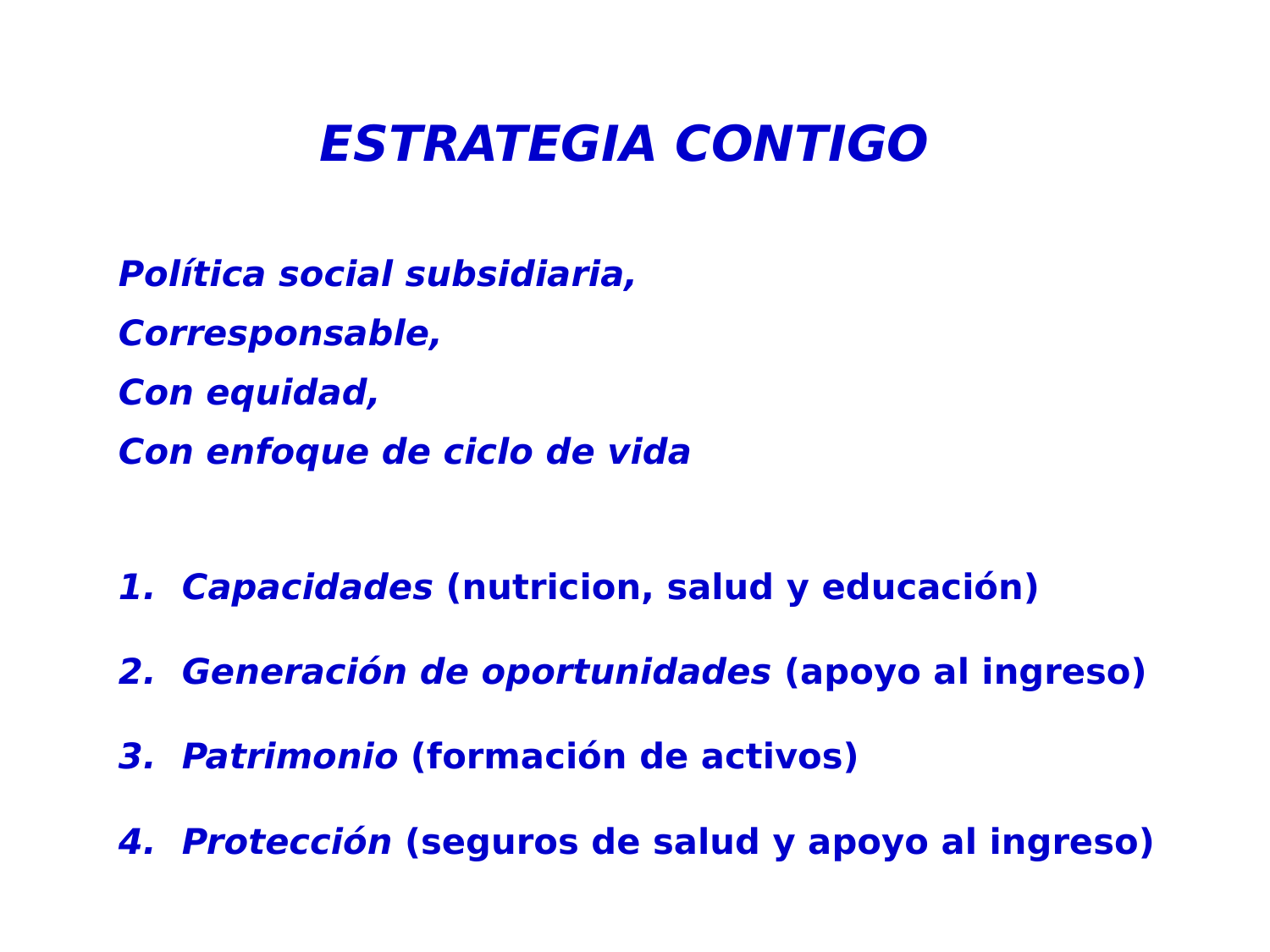

ESTRATEGIA CONTIGO
Política social subsidiaria,

Corresponsable,

Con equidad,

Con enfoque de ciclo de vida
Capacidades (nutricion, salud y educación)

Generación de oportunidades (apoyo al ingreso)

Patrimonio (formación de activos)

Protección (seguros de salud y apoyo al ingreso)